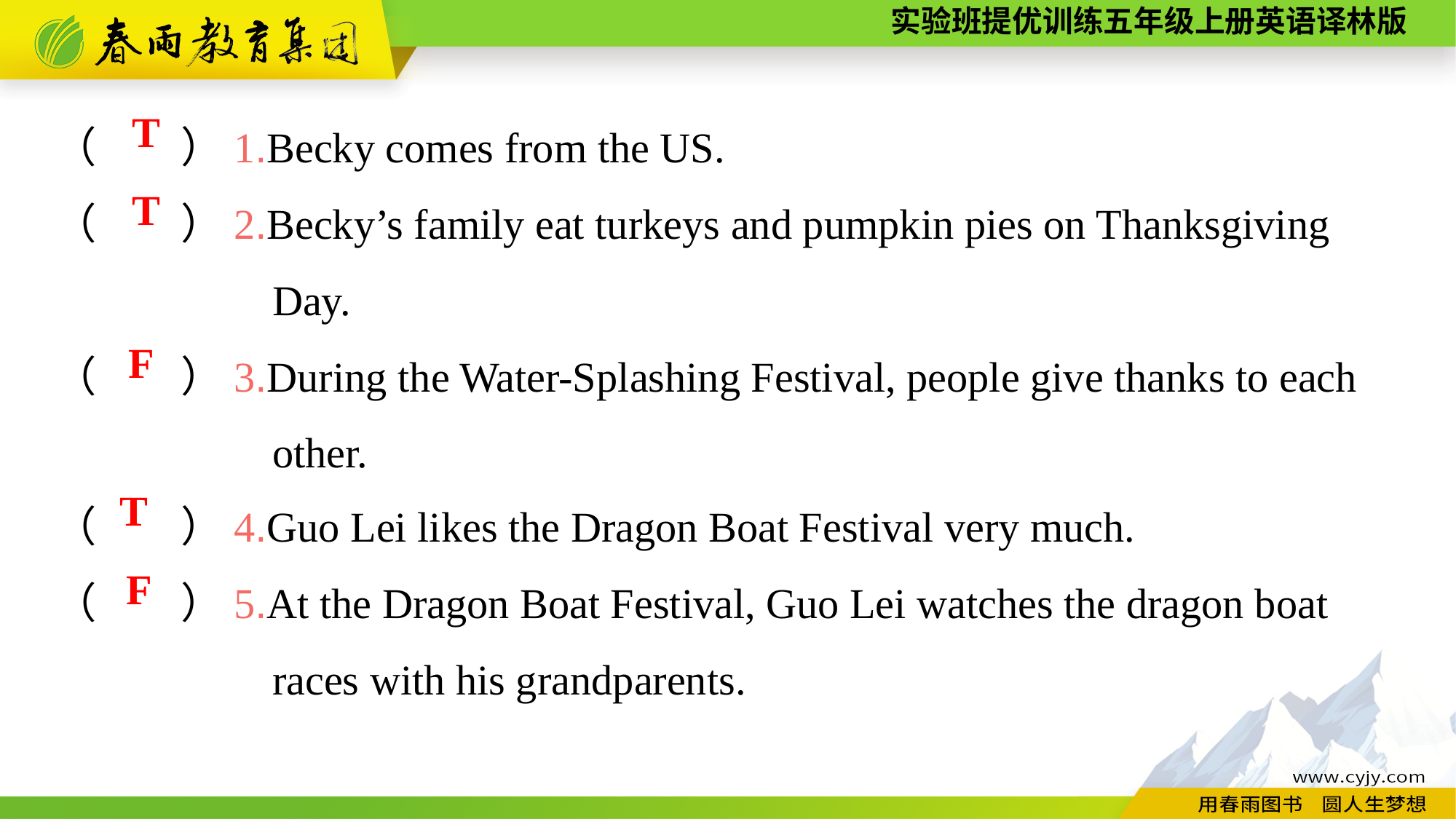

（　　）1.Becky comes from the US.
（　　）2.Becky’s family eat turkeys and pumpkin pies on Thanksgiving
		Day.
（　　）3.During the Water-Splashing Festival, people give thanks to each
		other.
T
T
F
（　　）4.Guo Lei likes the Dragon Boat Festival very much.
（　　）5.At the Dragon Boat Festival, Guo Lei watches the dragon boat
		races with his grandparents.
T
F